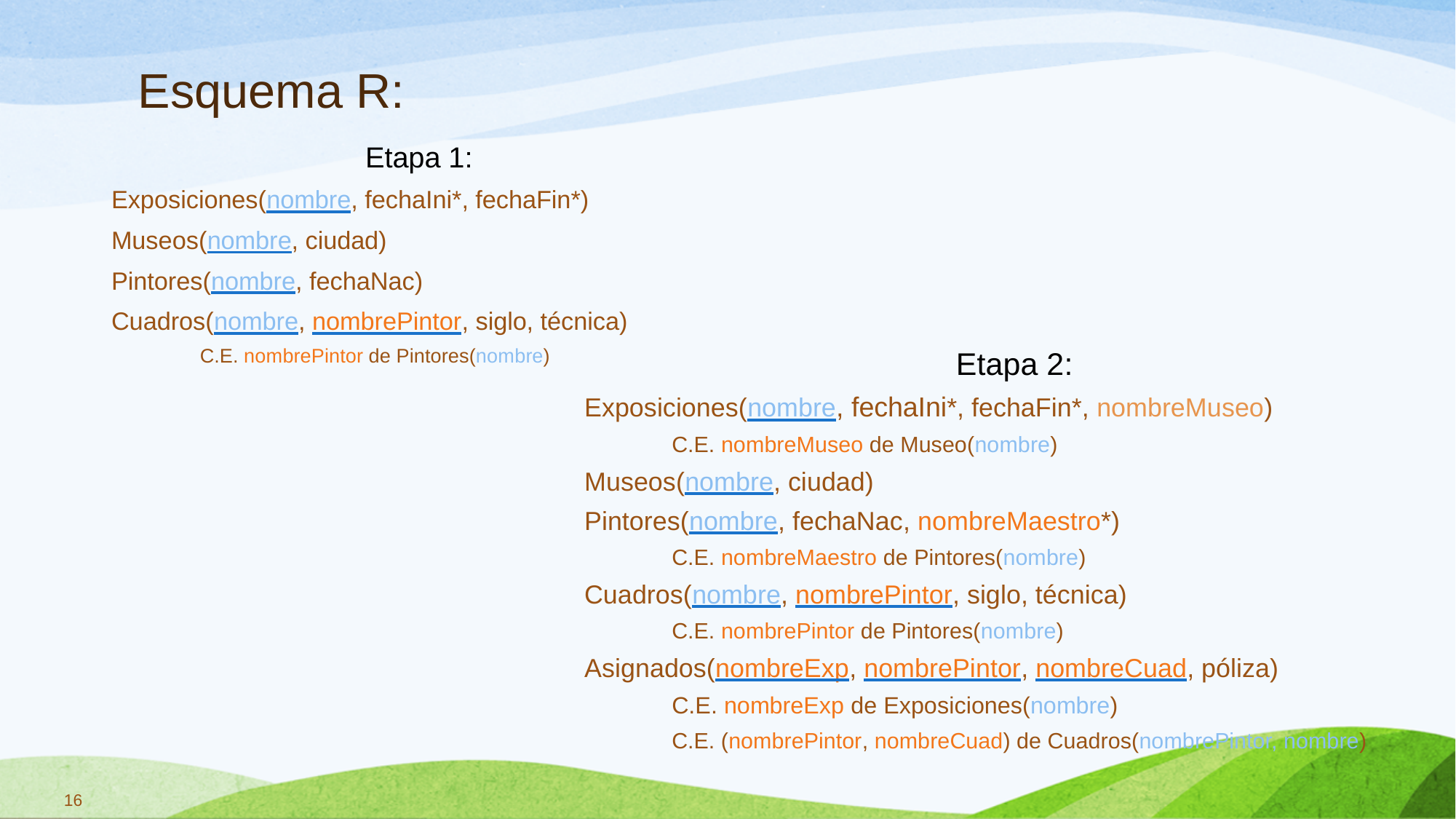

# Esquema R:
Etapa 1:
Exposiciones(nombre, fechaIni*, fechaFin*)
Museos(nombre, ciudad)
Pintores(nombre, fechaNac)
Cuadros(nombre, nombrePintor, siglo, técnica)
C.E. nombrePintor de Pintores(nombre)

Etapa 2:
Exposiciones(nombre, fechaIni*, fechaFin*, nombreMuseo)
C.E. nombreMuseo de Museo(nombre)
Museos(nombre, ciudad)
Pintores(nombre, fechaNac, nombreMaestro*)
C.E. nombreMaestro de Pintores(nombre)
Cuadros(nombre, nombrePintor, siglo, técnica)
C.E. nombrePintor de Pintores(nombre)
Asignados(nombreExp, nombrePintor, nombreCuad, póliza)
C.E. nombreExp de Exposiciones(nombre)
C.E. (nombrePintor, nombreCuad) de Cuadros(nombrePintor, nombre)
16